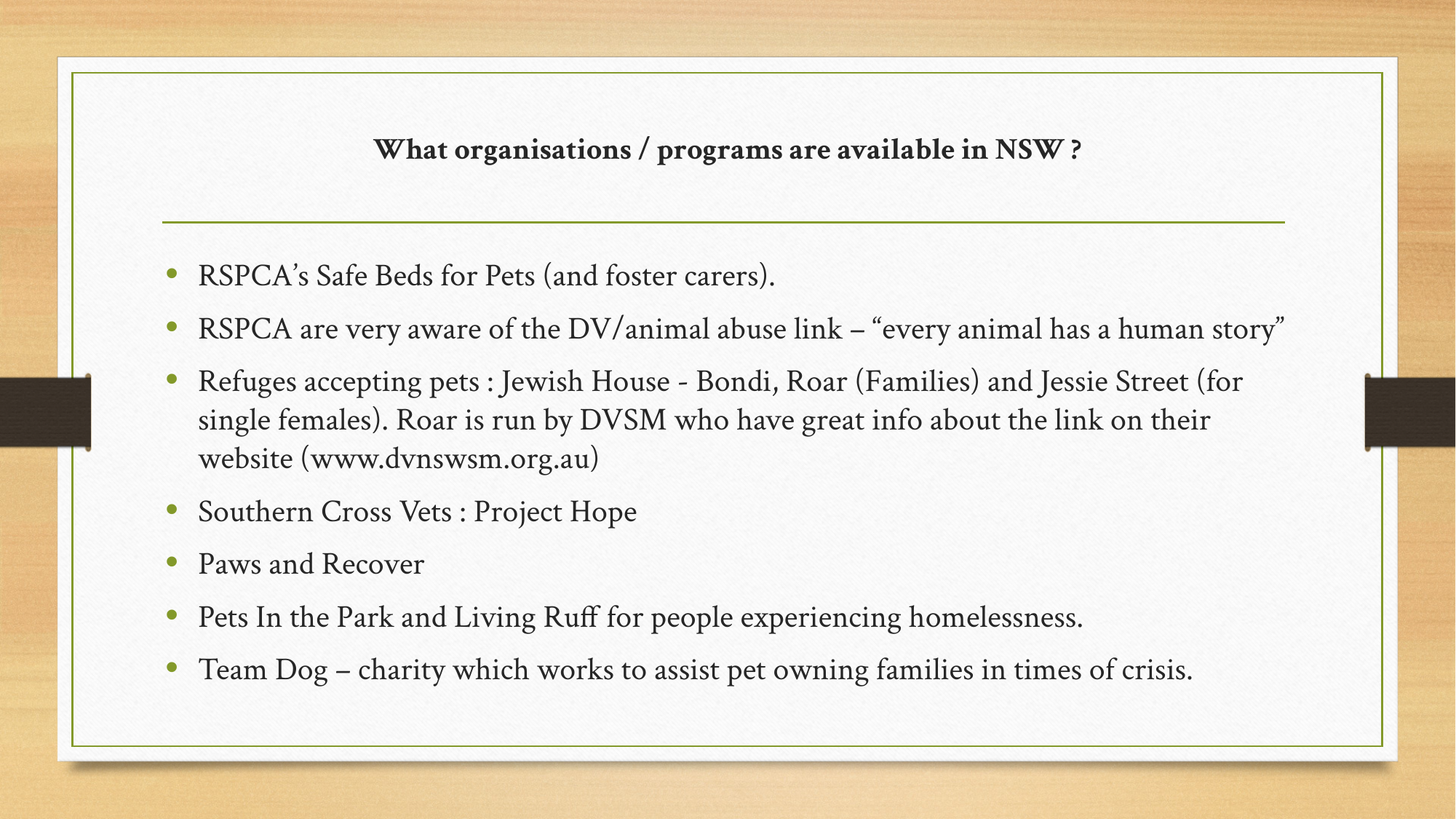

# What organisations / programs are available in NSW ?
RSPCA’s Safe Beds for Pets (and foster carers).
RSPCA are very aware of the DV/animal abuse link – “every animal has a human story”
Refuges accepting pets : Jewish House - Bondi, Roar (Families) and Jessie Street (for single females). Roar is run by DVSM who have great info about the link on their website (www.dvnswsm.org.au)
Southern Cross Vets : Project Hope
Paws and Recover
Pets In the Park and Living Ruff for people experiencing homelessness.
Team Dog – charity which works to assist pet owning families in times of crisis.